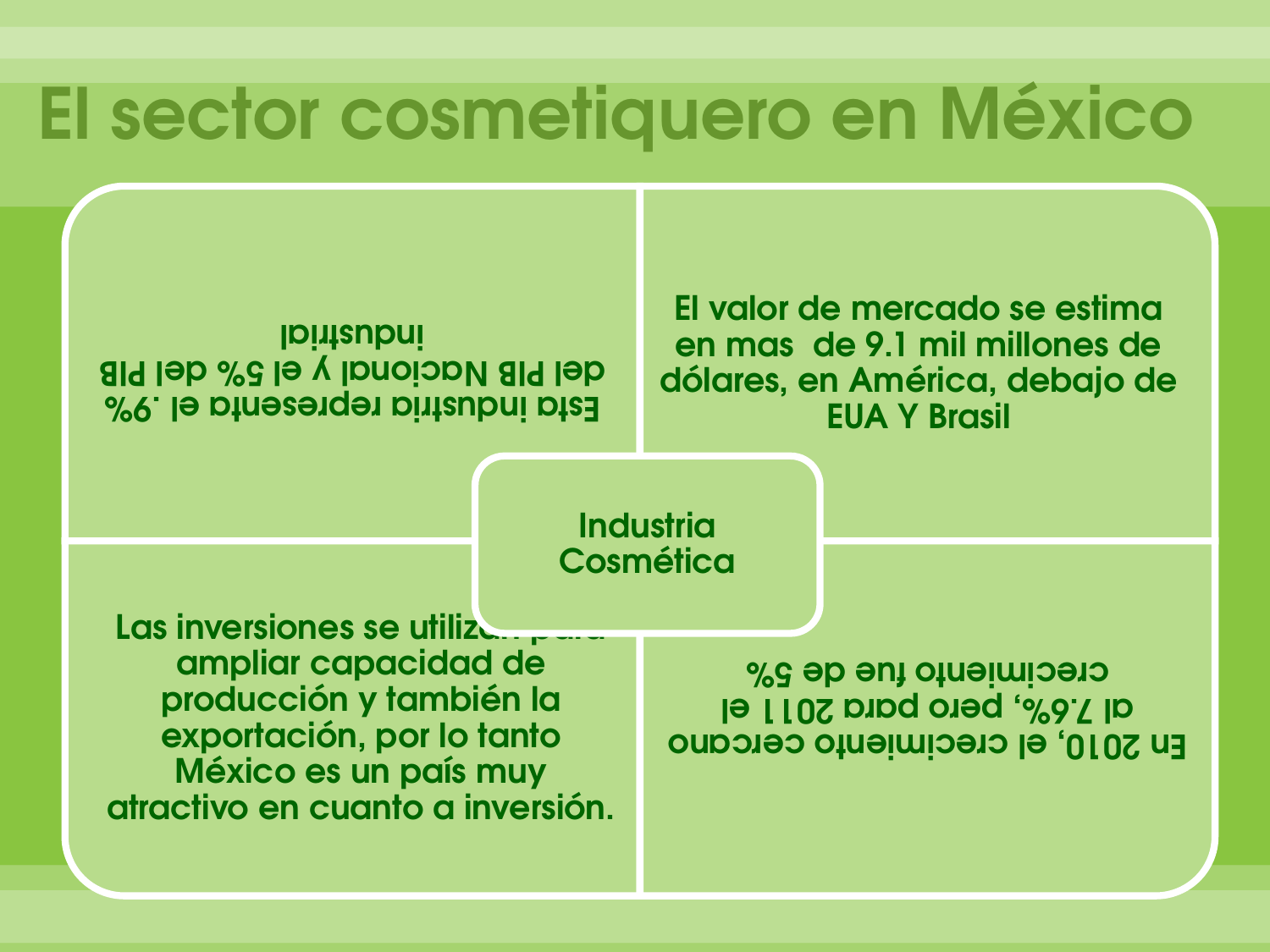

# El sector cosmetiquero en México
Esta industria representa el .9% del PIB Nacional y el 5% del PIB industrial
El valor de mercado se estima en mas  de 9.1 mil millones de dólares, en América, debajo de EUA Y Brasil
Las inversiones se utilizan para ampliar capacidad de producción y también la exportación, por lo tanto México es un país muy atractivo en cuanto a inversión.
En 2010, el crecimiento cercano al 7.6%, pero para 2011 el crecimiento fue de 5%
Industria Cosmética